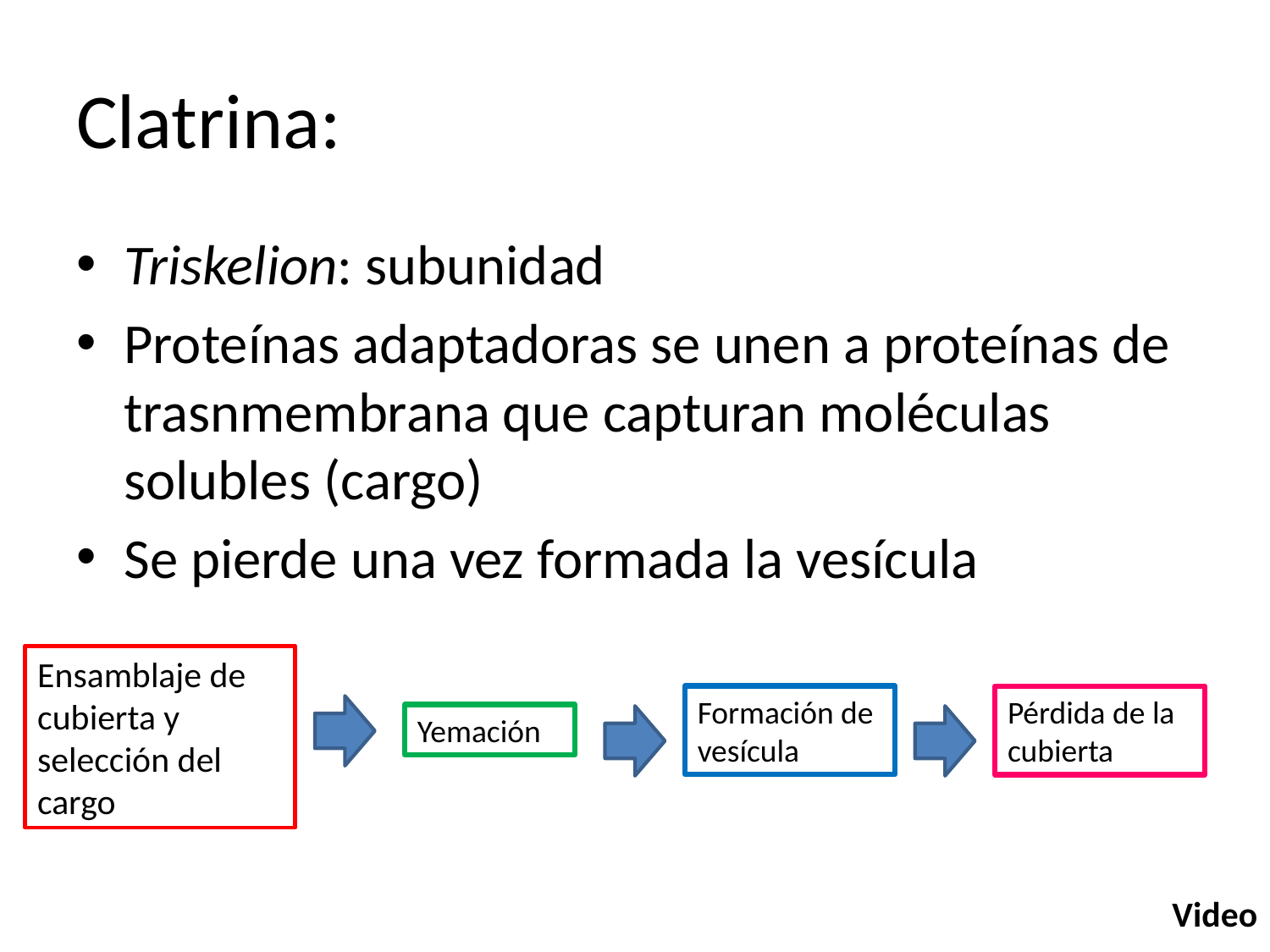

# Clatrina:
Triskelion: subunidad
Proteínas adaptadoras se unen a proteínas de trasnmembrana que capturan moléculas solubles (cargo)
Se pierde una vez formada la vesícula
Ensamblaje de cubierta y selección del cargo
Formación de vesícula
Pérdida de la cubierta

Yemación

Video